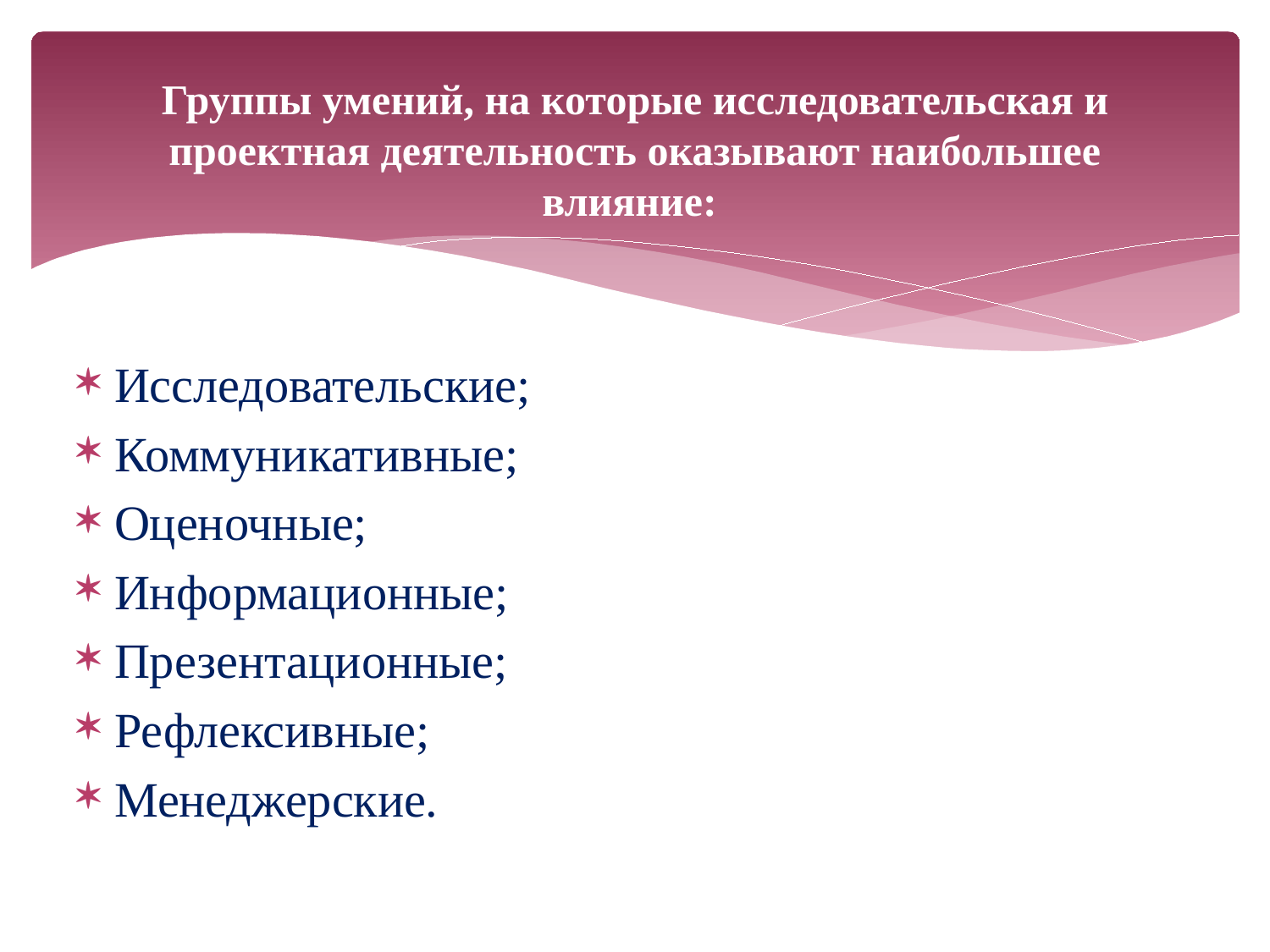

Группы умений, на которые исследовательская и проектная деятельность оказывают наибольшее влияние:

Исследовательские;
Коммуникативные;
Оценочные;
Информационные;
Презентационные;
Рефлексивные;
Менеджерские.